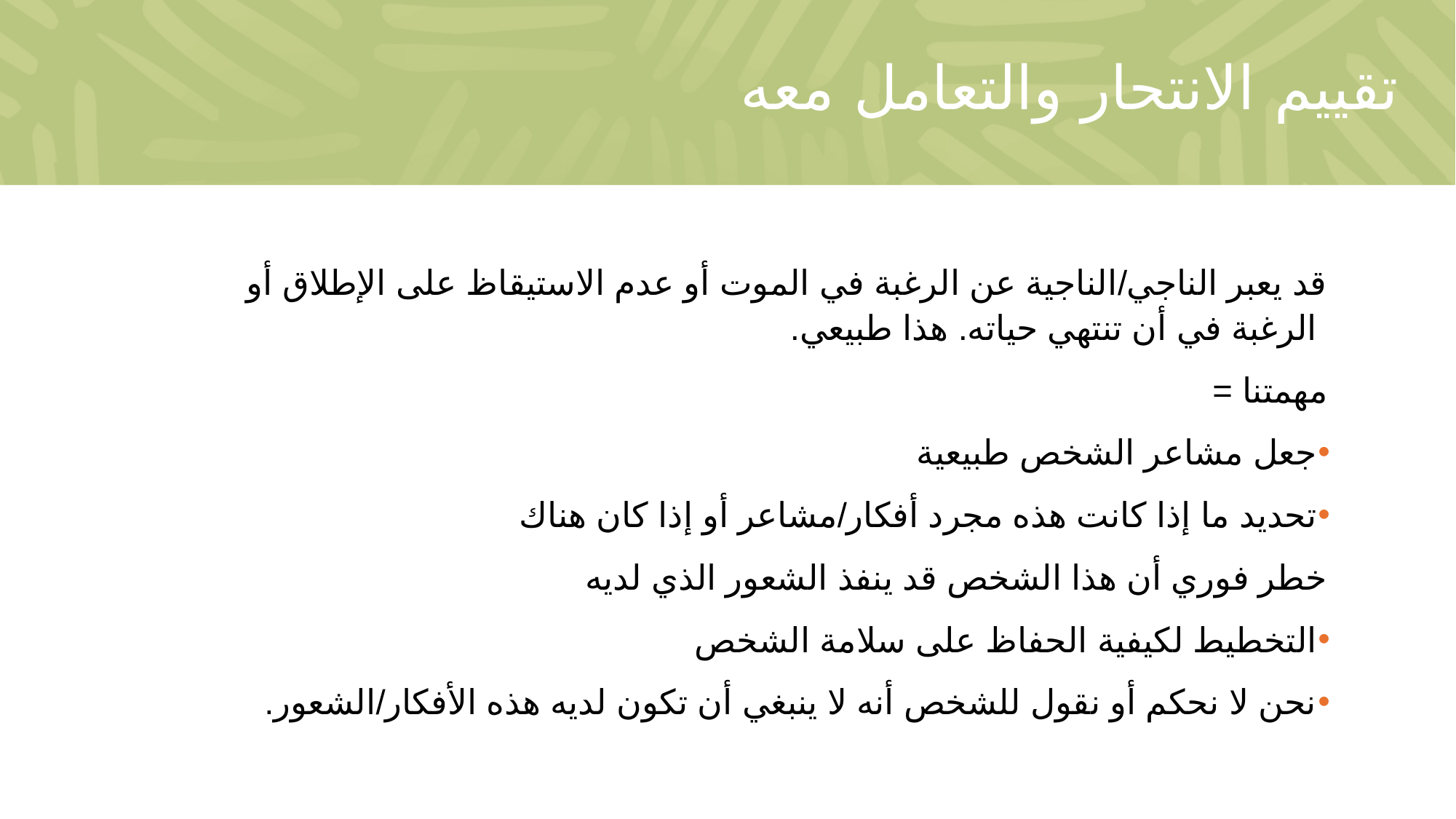

# تقييم الانتحار والتعامل معه
قد يعبر الناجي/الناجية عن الرغبة في الموت أو عدم الاستيقاظ على الإطلاق أو الرغبة في أن تنتهي حياته. هذا طبيعي.
مهمتنا =
جعل مشاعر الشخص طبيعية
تحديد ما إذا كانت هذه مجرد أفكار/مشاعر أو إذا كان هناك
خطر فوري أن هذا الشخص قد ينفذ الشعور الذي لديه
التخطيط لكيفية الحفاظ على سلامة الشخص
نحن لا نحكم أو نقول للشخص أنه لا ينبغي أن تكون لديه هذه الأفكار/الشعور.